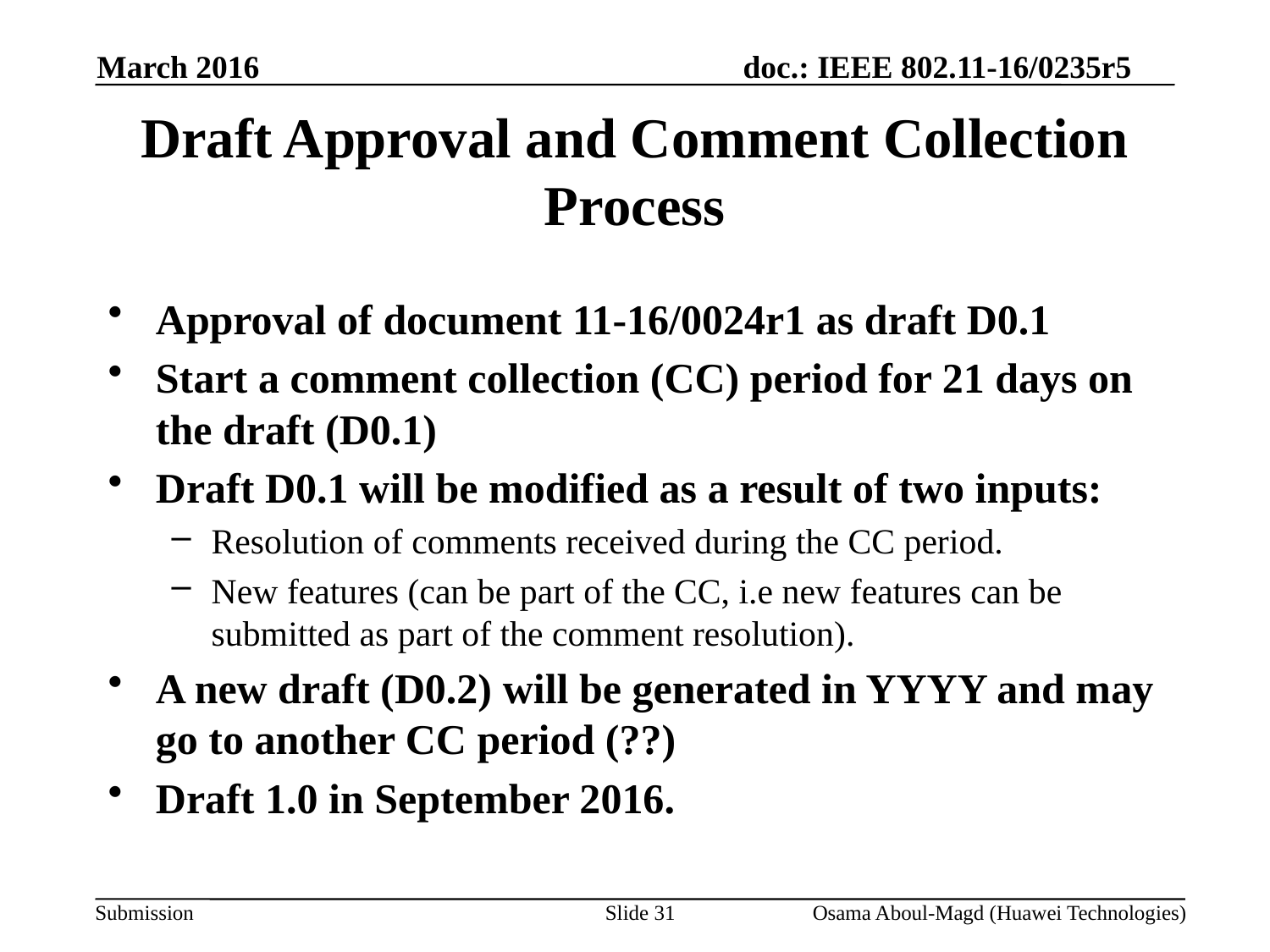

March 2016
# Draft Approval and Comment Collection Process
Approval of document 11-16/0024r1 as draft D0.1
Start a comment collection (CC) period for 21 days on the draft (D0.1)
Draft D0.1 will be modified as a result of two inputs:
Resolution of comments received during the CC period.
New features (can be part of the CC, i.e new features can be submitted as part of the comment resolution).
A new draft (D0.2) will be generated in YYYY and may go to another CC period (??)
Draft 1.0 in September 2016.
Slide 31
Osama Aboul-Magd (Huawei Technologies)